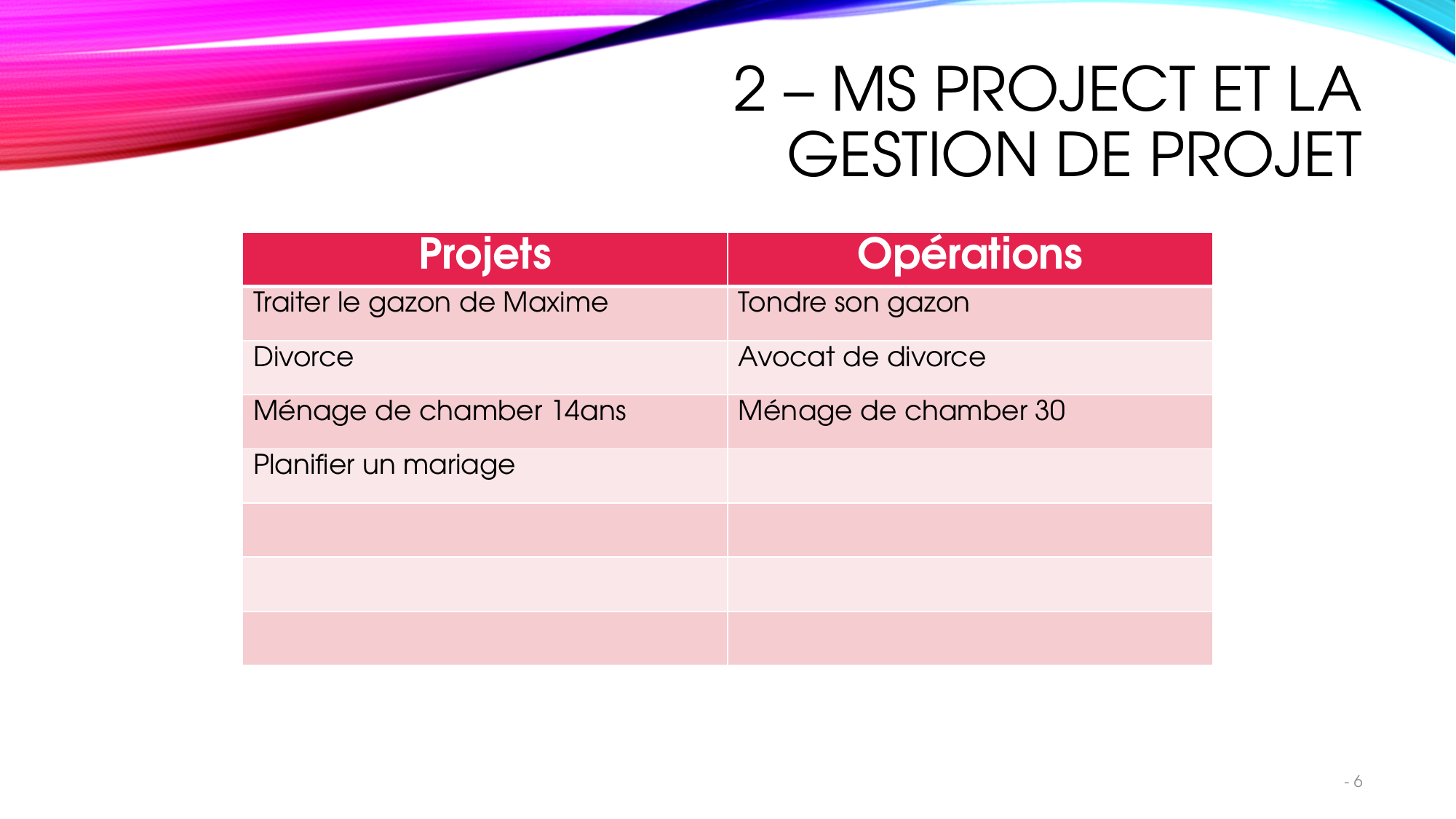

# 2 – MS Project et la gestion de projet
| Projets | Opérations |
| --- | --- |
| Traiter le gazon de Maxime | Tondre son gazon |
| Divorce | Avocat de divorce |
| Ménage de chamber 14ans | Ménage de chamber 30 |
| Planifier un mariage |  |
|  |  |
|  |  |
|  |  |
6